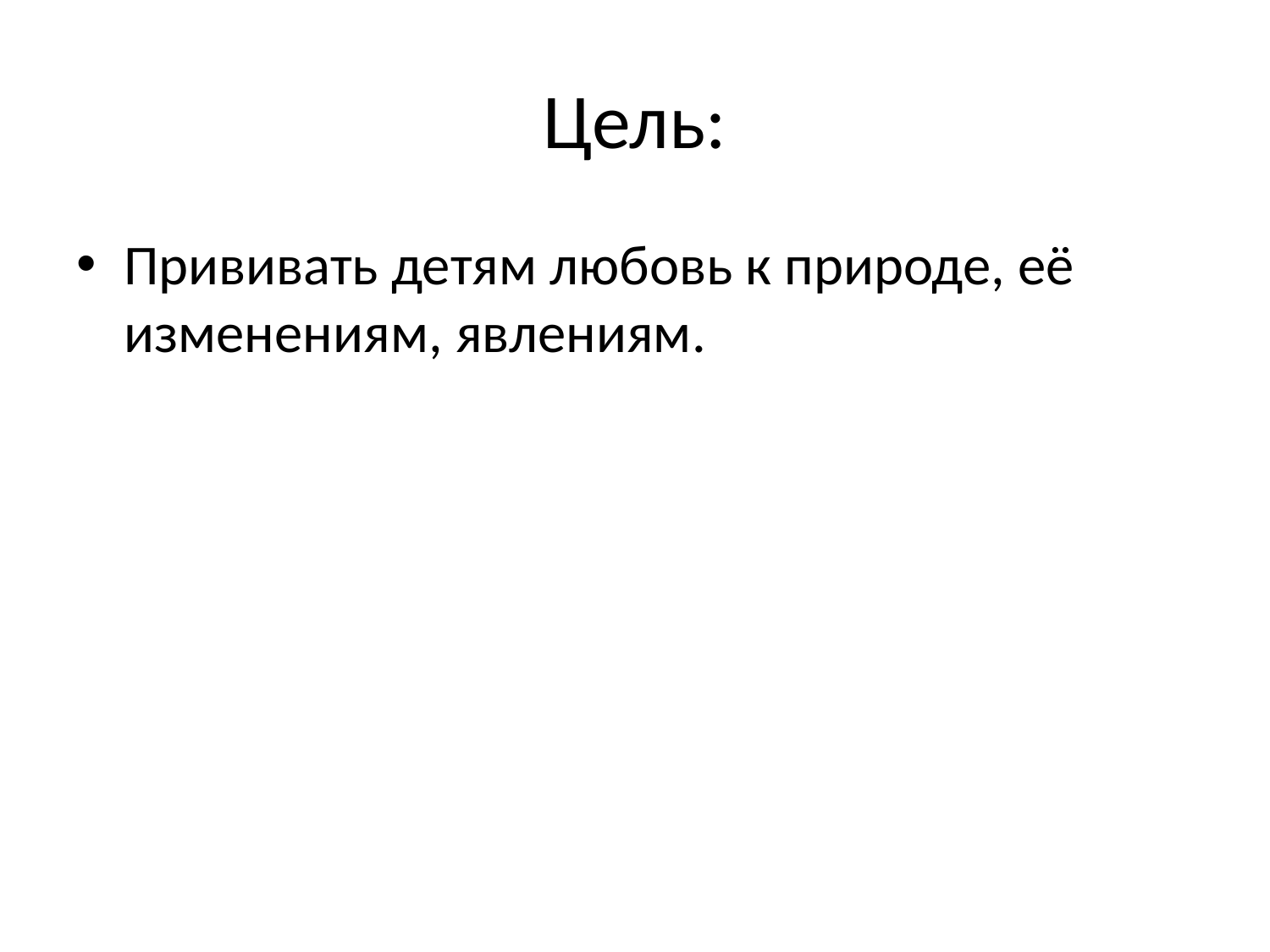

# Цель:
Прививать детям любовь к природе, её изменениям, явлениям.